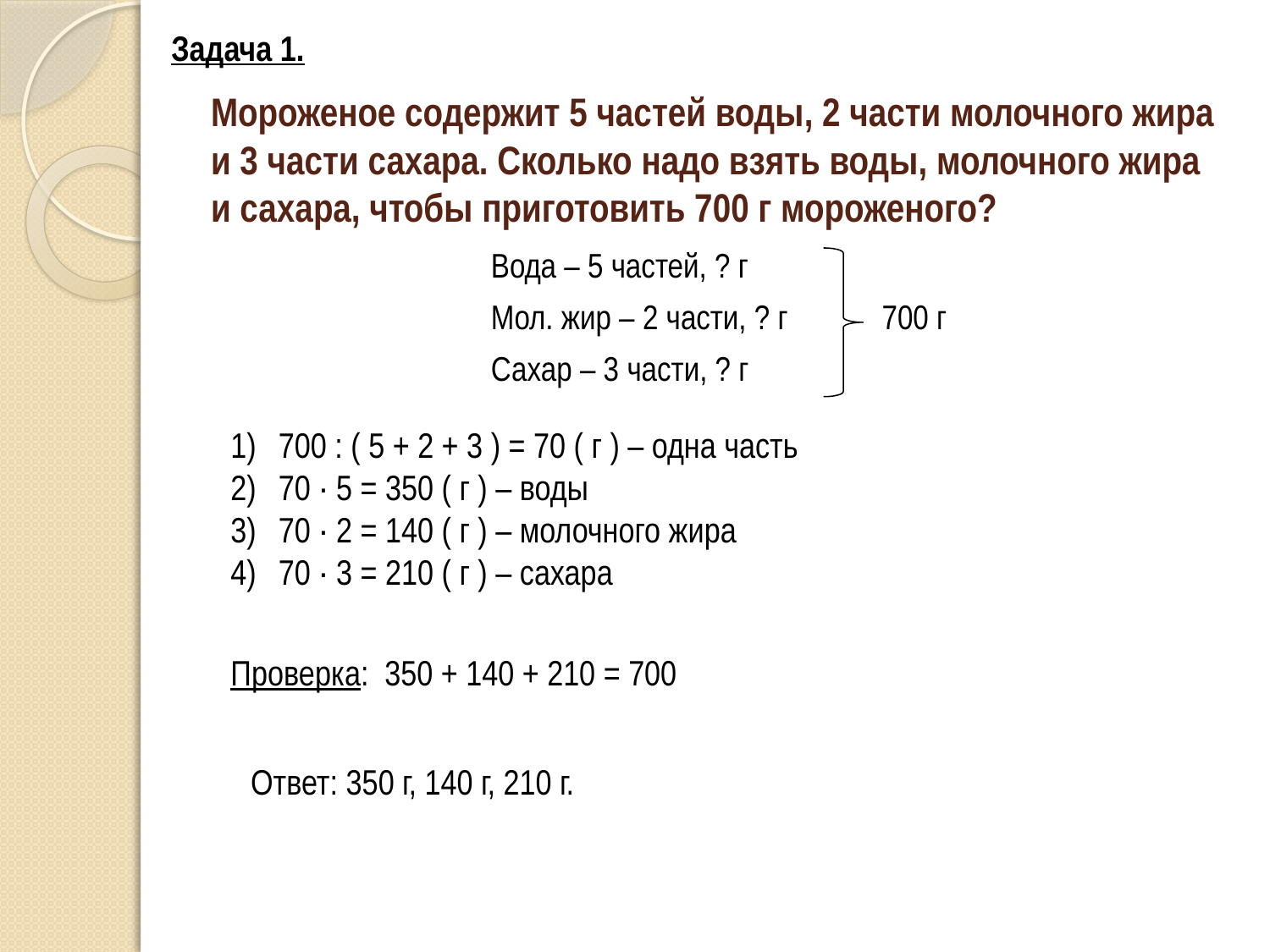

Задача 1.
# Мороженое содержит 5 частей воды, 2 части молочного жира и 3 части сахара. Сколько надо взять воды, молочного жира и сахара, чтобы приготовить 700 г мороженого?
Вода – 5 частей, ? г
Мол. жир – 2 части, ? г            700 г
Сахар – 3 части, ? г

700 : ( 5 + 2 + 3 ) = 70 ( г ) – одна часть
70 · 5 = 350 ( г ) – воды
70 · 2 = 140 ( г ) – молочного жира
70 · 3 = 210 ( г ) – сахара

Проверка:  350 + 140 + 210 = 700
Ответ: 350 г, 140 г, 210 г.